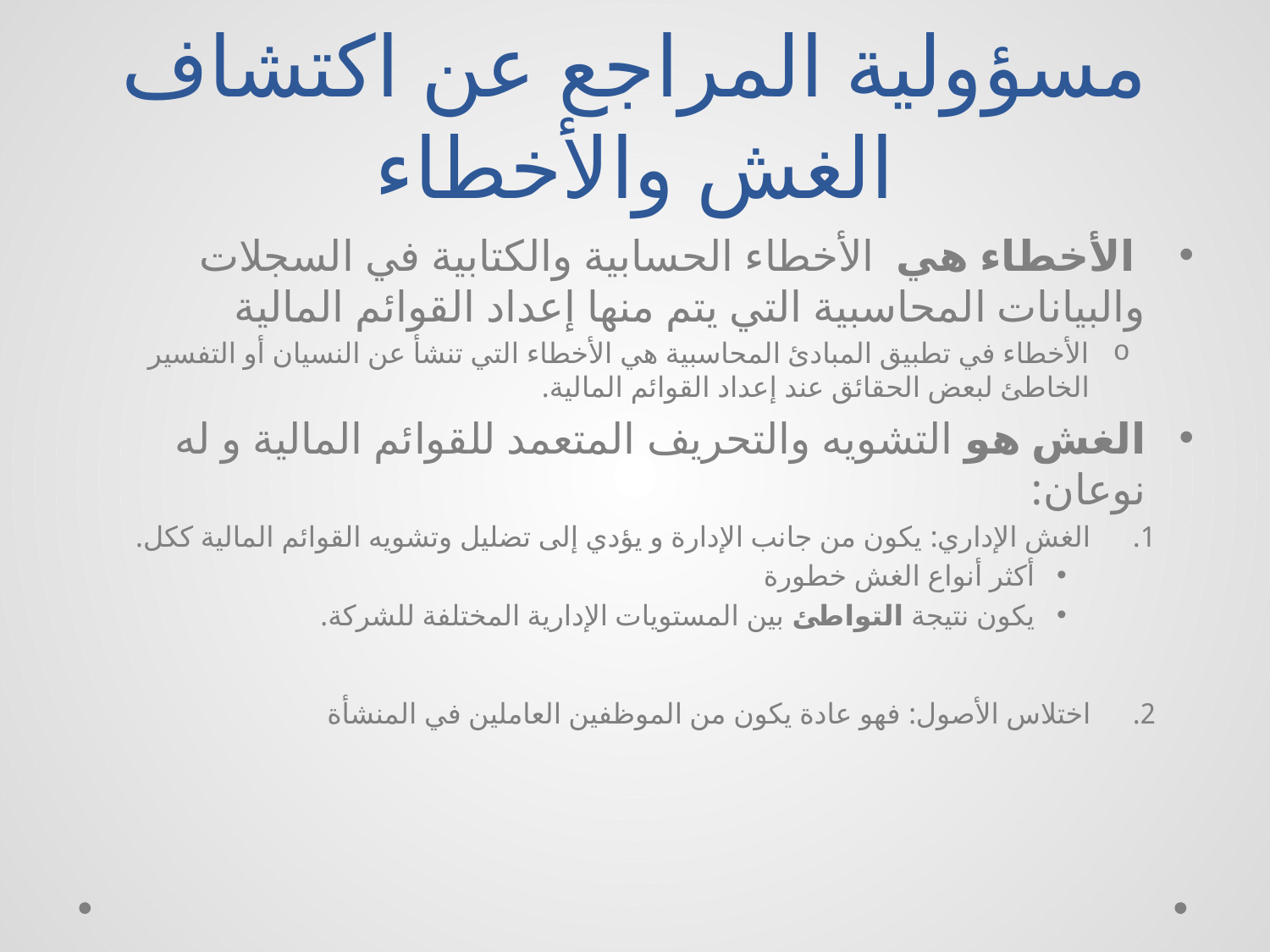

# مسؤولية المراجع عن اكتشاف الغش والأخطاء
 الأخطاء هي  الأخطاء الحسابية والكتابية في السجلات والبيانات المحاسبية التي يتم منها إعداد القوائم المالية
الأخطاء في تطبيق المبادئ المحاسبية هي الأخطاء التي تنشأ عن النسيان أو التفسير الخاطئ لبعض الحقائق عند إعداد القوائم المالية.
الغش هو التشويه والتحريف المتعمد للقوائم المالية و له نوعان:
الغش الإداري: يكون من جانب الإدارة و يؤدي إلى تضليل وتشويه القوائم المالية ككل.
أكثر أنواع الغش خطورة
يكون نتيجة التواطئ بين المستويات الإدارية المختلفة للشركة.

اختلاس الأصول: فهو عادة يكون من الموظفين العاملين في المنشأة